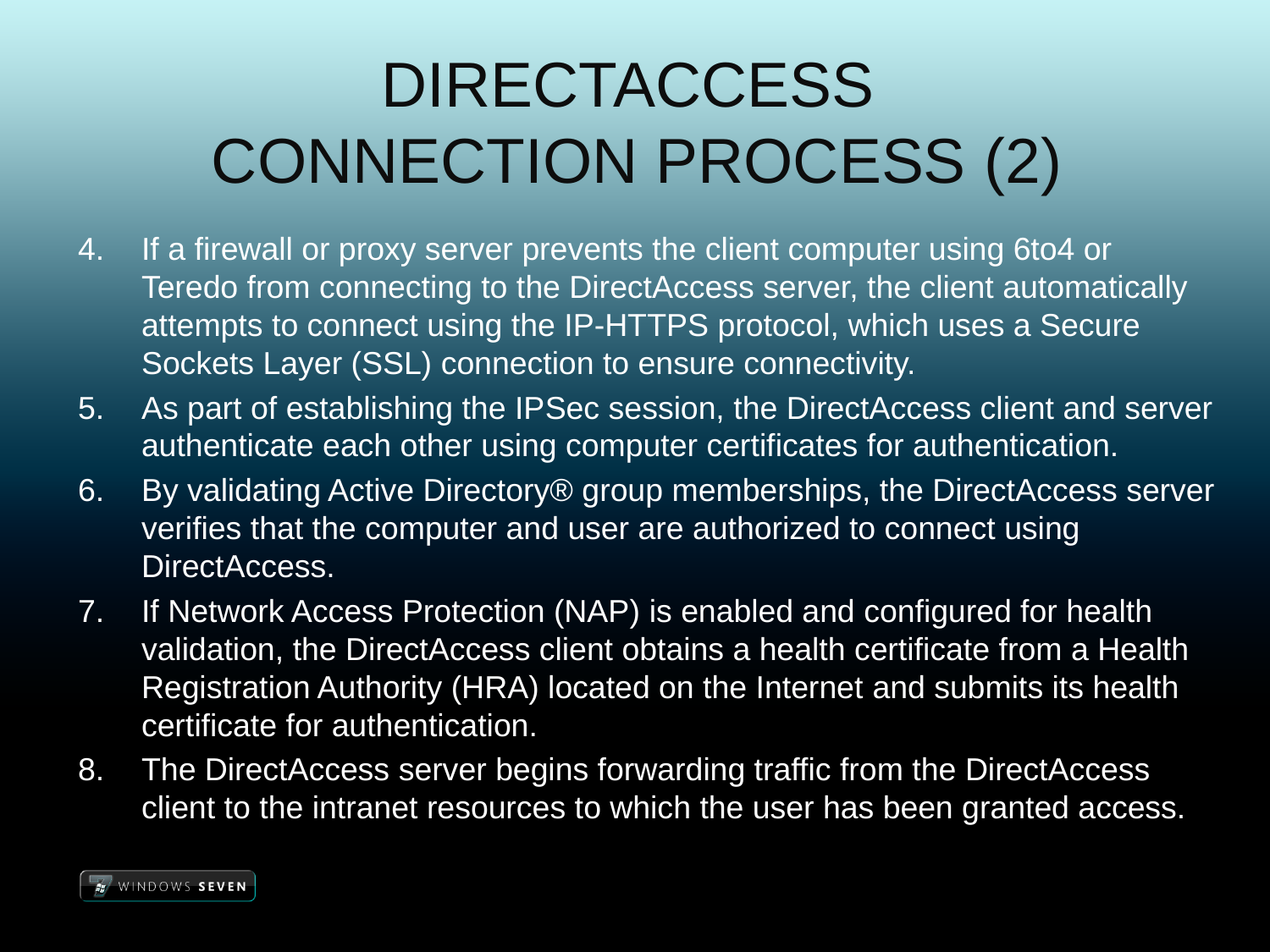

# DirectAccess Connection Process (2)
If a firewall or proxy server prevents the client computer using 6to4 or Teredo from connecting to the DirectAccess server, the client automatically attempts to connect using the IP-HTTPS protocol, which uses a Secure Sockets Layer (SSL) connection to ensure connectivity.
As part of establishing the IPSec session, the DirectAccess client and server authenticate each other using computer certificates for authentication.
By validating Active Directory® group memberships, the DirectAccess server verifies that the computer and user are authorized to connect using DirectAccess.
If Network Access Protection (NAP) is enabled and configured for health validation, the DirectAccess client obtains a health certificate from a Health Registration Authority (HRA) located on the Internet and submits its health certificate for authentication.
The DirectAccess server begins forwarding traffic from the DirectAccess client to the intranet resources to which the user has been granted access.